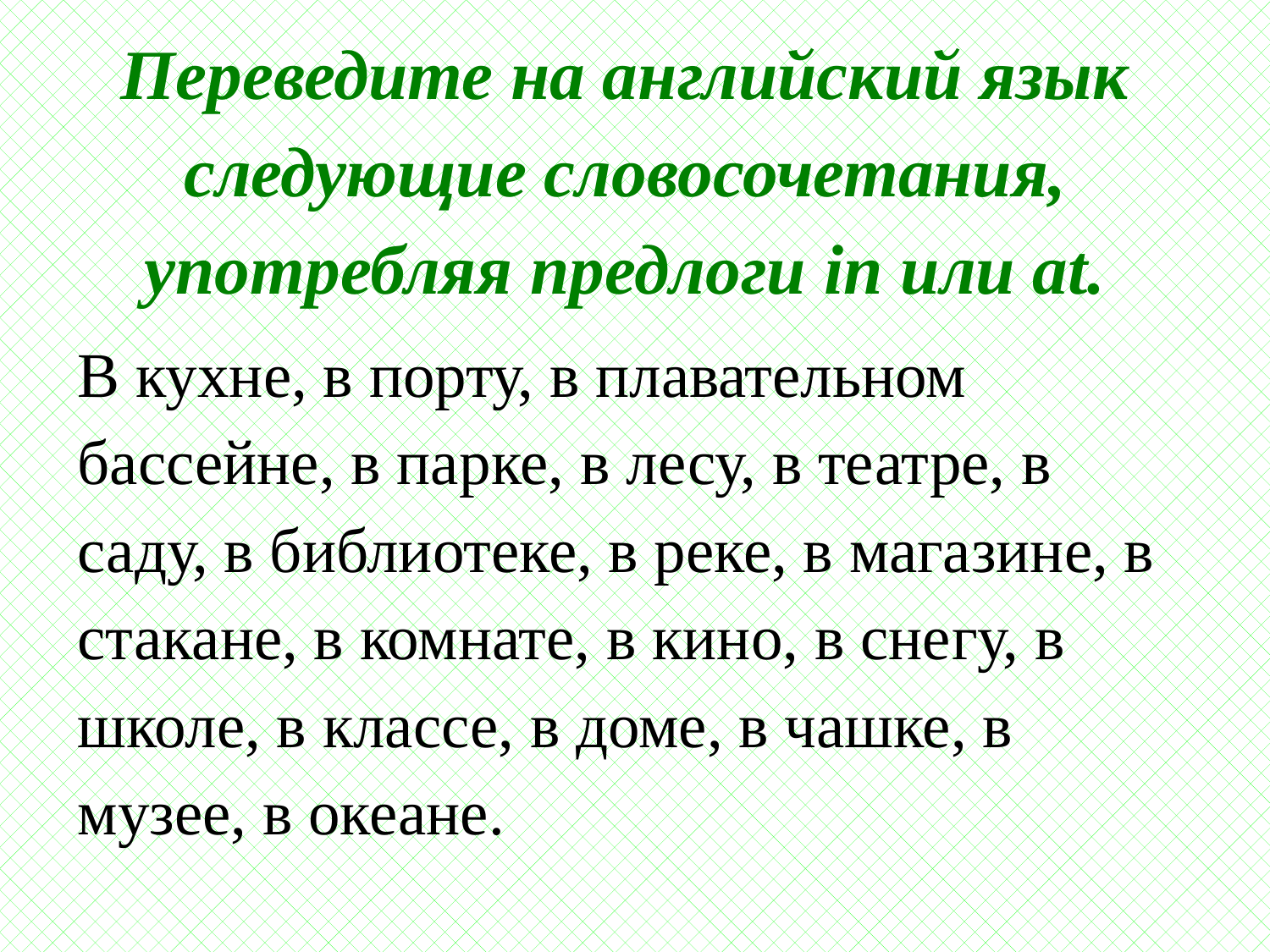

# Переведите на английский язык следующие слово­сочетания, употребляя предлоги in или at.
В кухне, в порту, в плавательном бассейне, в пар­ке, в лесу, в театре, в саду, в библиотеке, в реке, в магазине, в стакане, в комнате, в кино, в сне­гу, в школе, в классе, в доме, в чашке, в музее, в океане.